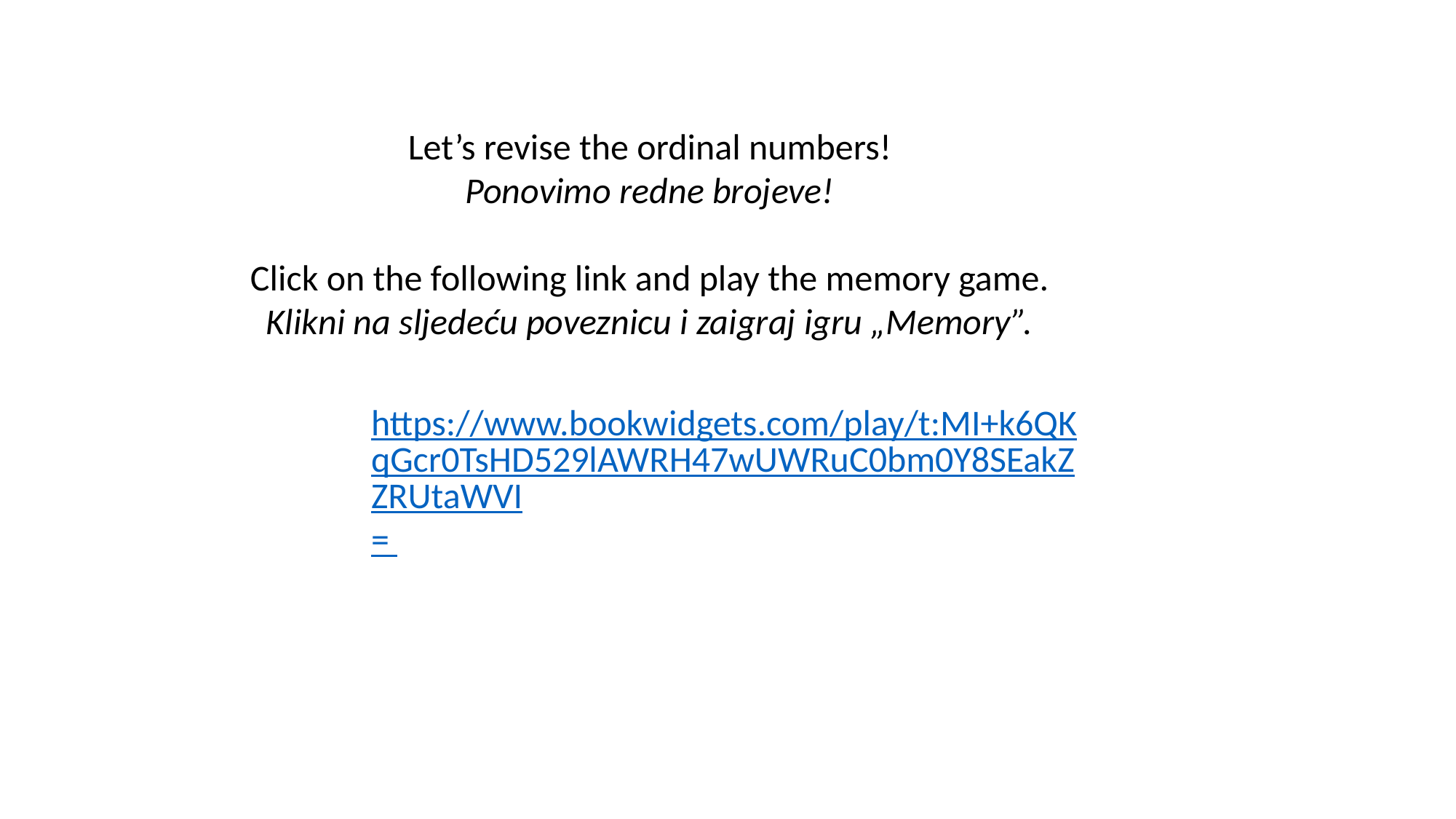

Let’s revise the ordinal numbers!
Ponovimo redne brojeve!

Click on the following link and play the memory game.
Klikni na sljedeću poveznicu i zaigraj igru „Memory”.
https://www.bookwidgets.com/play/t:MI+k6QKqGcr0TsHD529lAWRH47wUWRuC0bm0Y8SEakZZRUtaWVI=